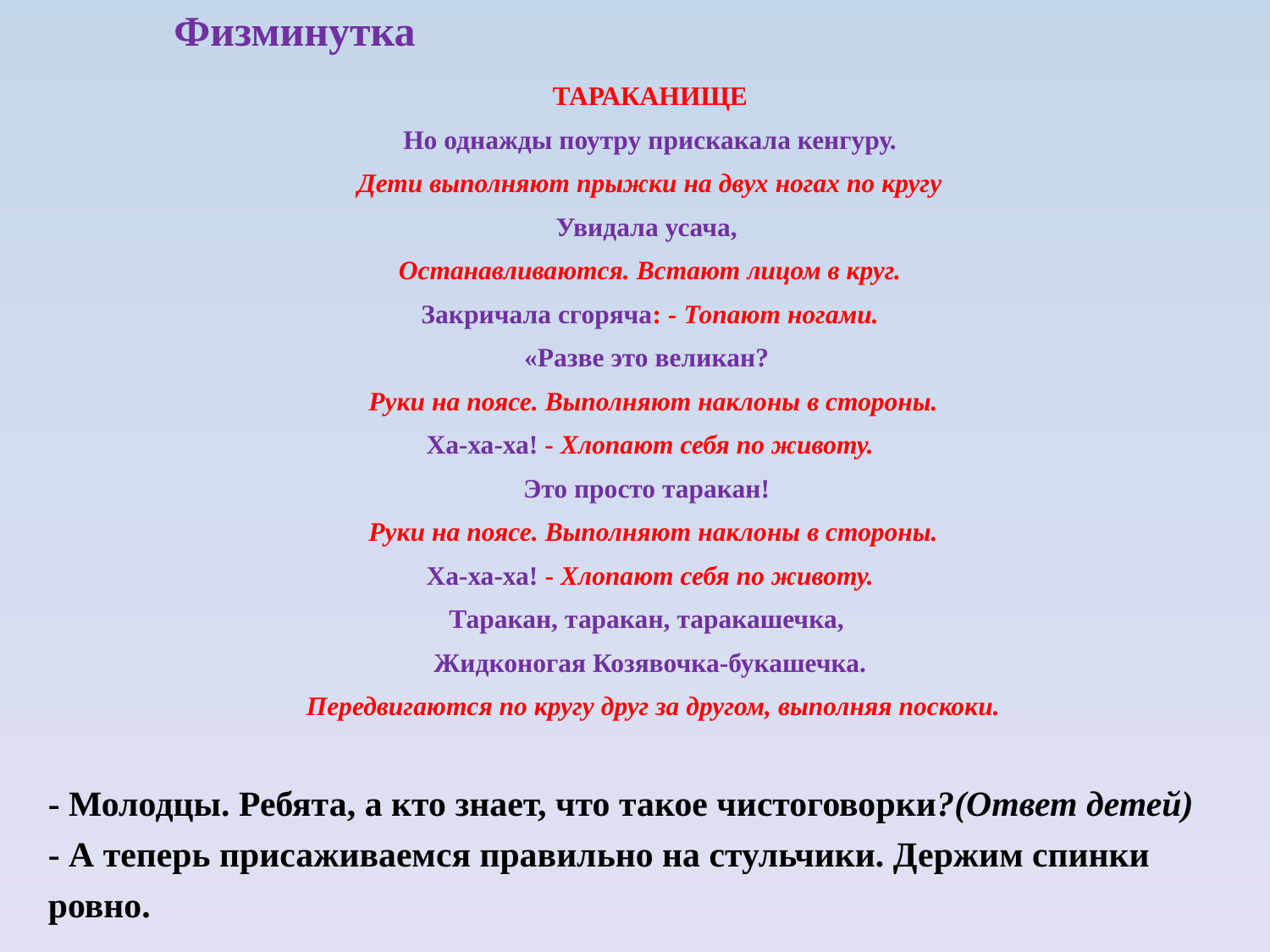

# Физминутка
ТАРАКАНИЩЕ
Но однажды поутру прискакала кенгуру.
Дети выполняют прыжки на двух ногах по кругу
Увидала усача,
Останавливаются. Встают лицом в круг.
Закричала сгоряча: - Топают ногами.
«Разве это великан?
 Руки на поясе. Выполняют наклоны в стороны.
Ха-ха-ха! - Хлопают себя по животу.
Это просто таракан!
 Руки на поясе. Выполняют наклоны в стороны.
Ха-ха-ха! - Хлопают себя по животу.
Таракан, таракан, таракашечка,
Жидконогая Козявочка-букашечка.
 Передвигаются по кругу друг за другом, выполняя поскоки.

- Молодцы. Ребята, а кто знает, что такое чистоговорки?(Ответ детей)  - А теперь присаживаемся правильно на стульчики. Держим спинки ровно.